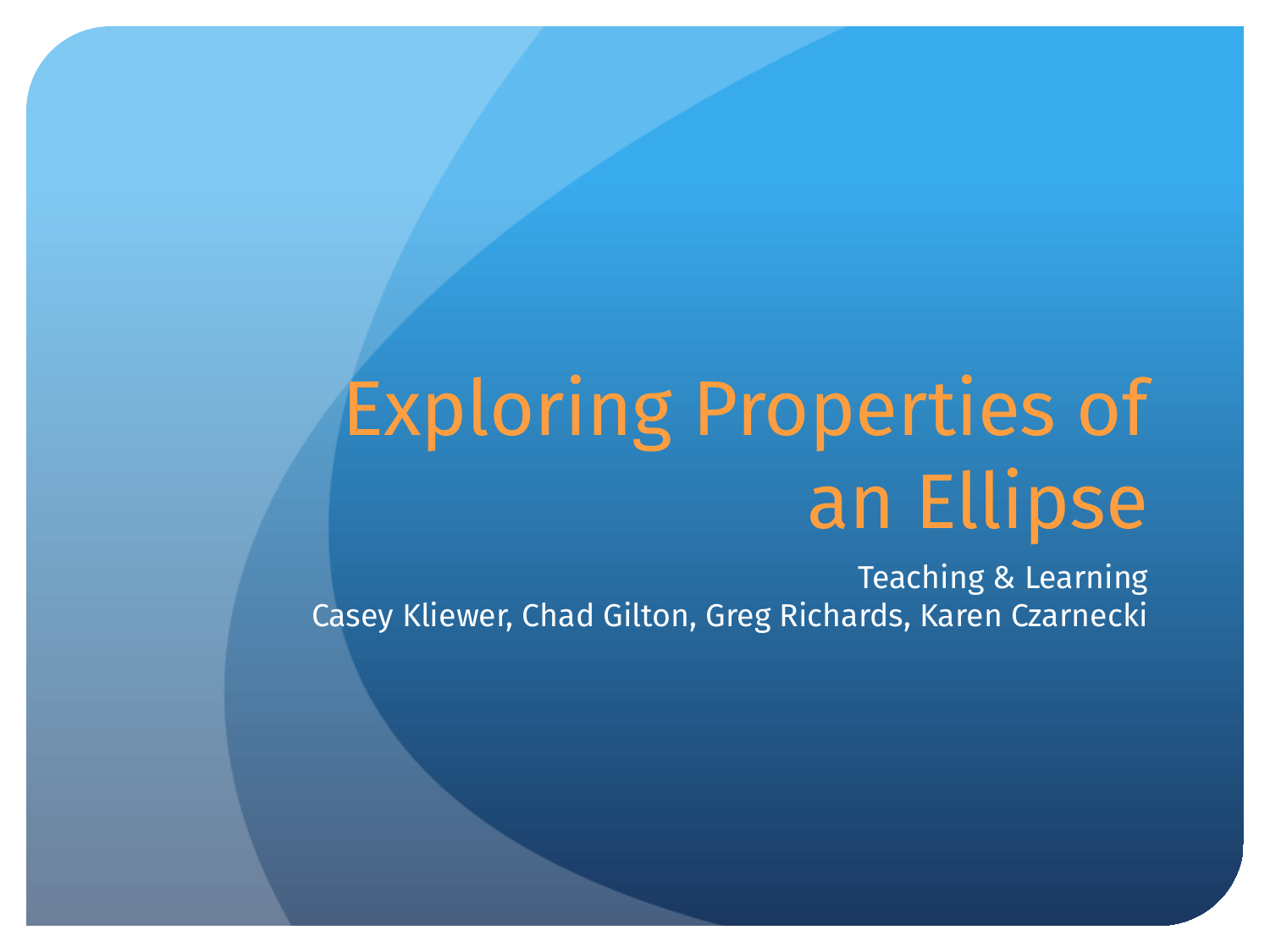

# Exploring Properties of an Ellipse
Teaching & Learning
Casey Kliewer, Chad Gilton, Greg Richards, Karen Czarnecki